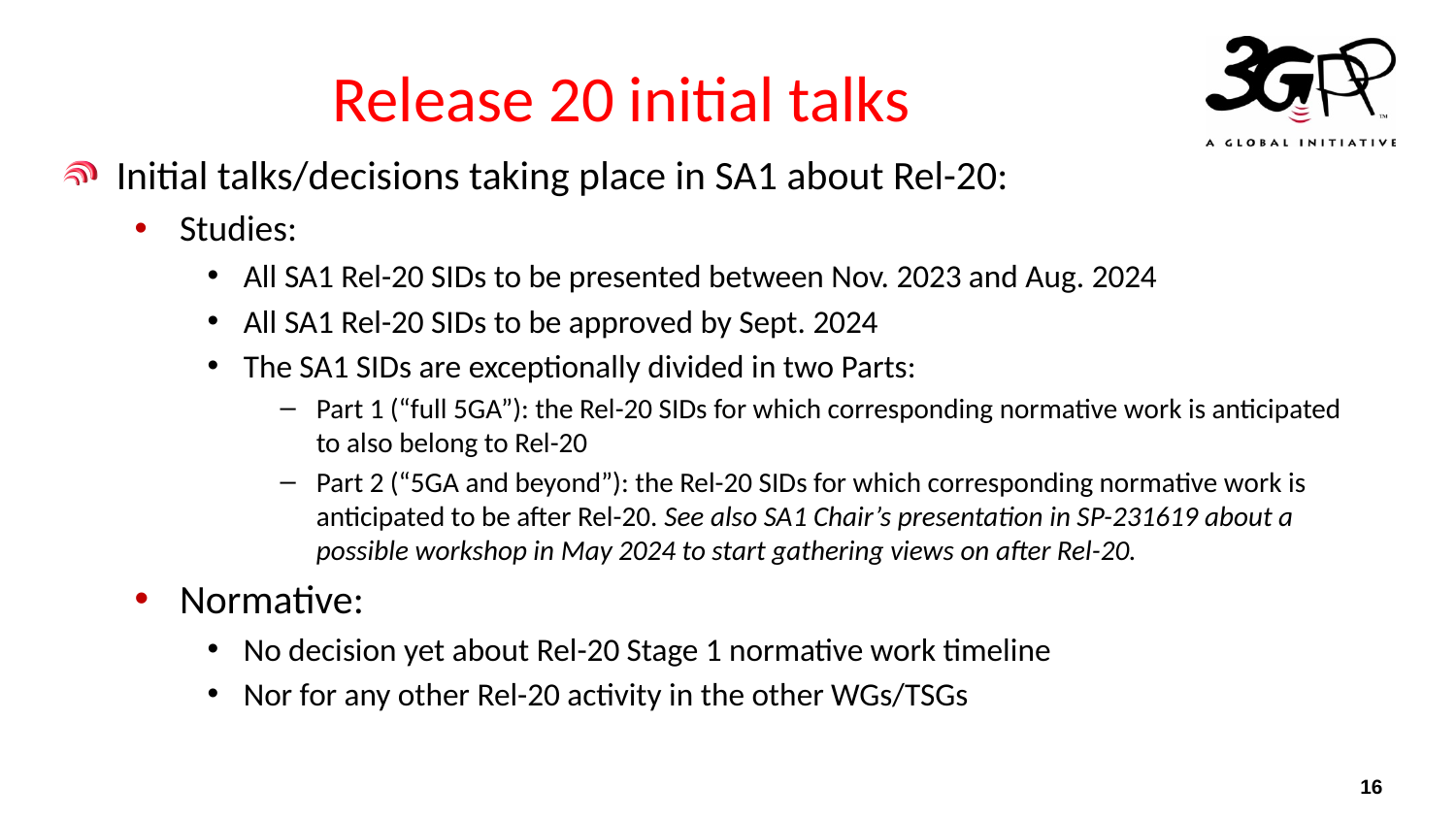

# Release 20 initial talks
Initial talks/decisions taking place in SA1 about Rel-20:
Studies:
All SA1 Rel-20 SIDs to be presented between Nov. 2023 and Aug. 2024
All SA1 Rel-20 SIDs to be approved by Sept. 2024
The SA1 SIDs are exceptionally divided in two Parts:
Part 1 (“full 5GA”): the Rel-20 SIDs for which corresponding normative work is anticipated to also belong to Rel-20
Part 2 (“5GA and beyond”): the Rel-20 SIDs for which corresponding normative work is anticipated to be after Rel-20. See also SA1 Chair’s presentation in SP-231619 about a possible workshop in May 2024 to start gathering views on after Rel-20.
Normative:
No decision yet about Rel-20 Stage 1 normative work timeline
Nor for any other Rel-20 activity in the other WGs/TSGs